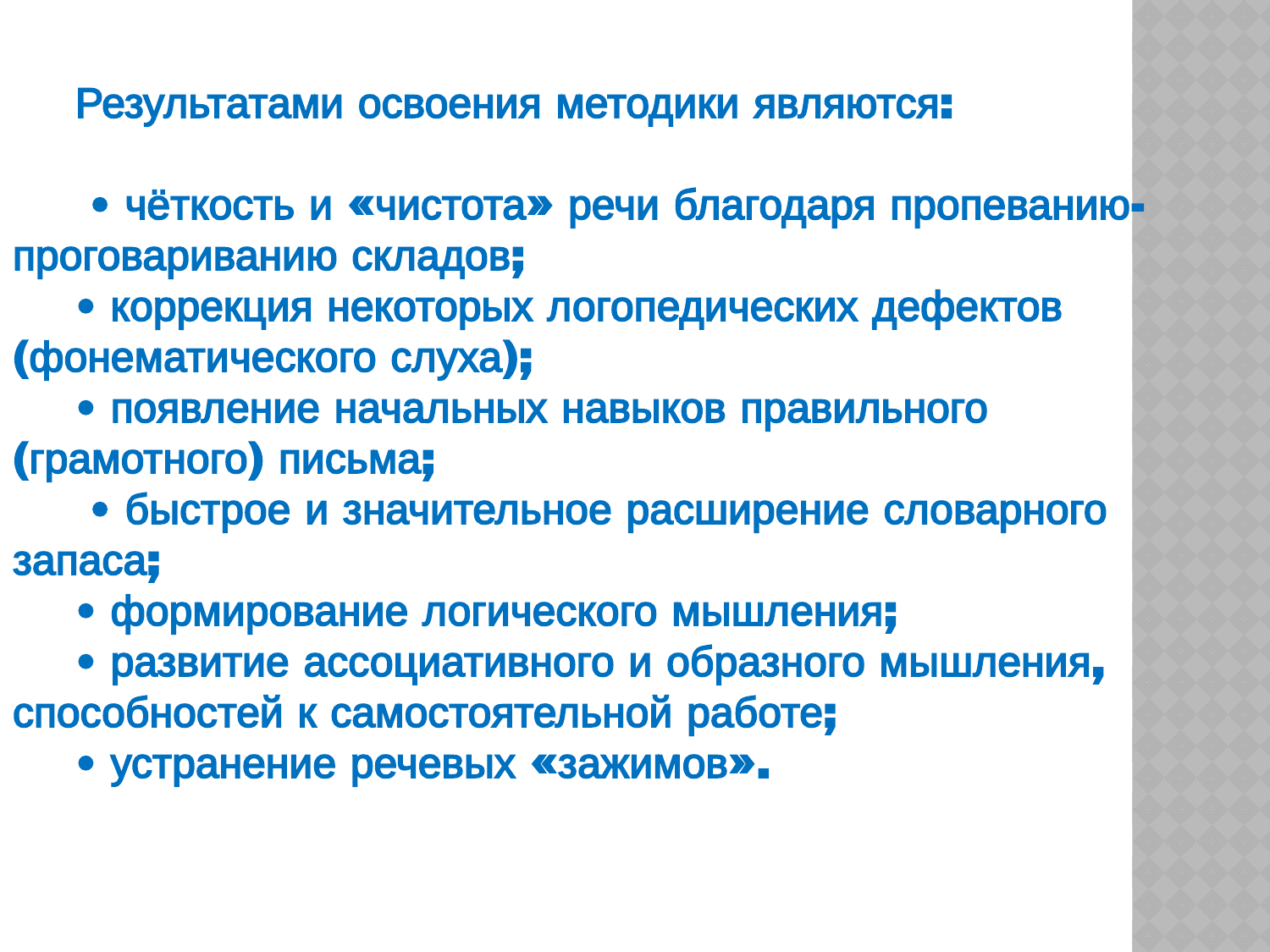

Результатами освоения методики являются:

 • чёткость и «чистота» речи благодаря пропеванию-проговариванию складов;
• коррекция некоторых логопедических дефектов (фонематического слуха);
• появление начальных навыков правильного (грамотного) письма;
 • быстрое и значительное расширение словарного запаса;
• формирование логического мышления;
• развитие ассоциативного и образного мышления, способностей к самостоятельной работе;
• устранение речевых «зажимов».